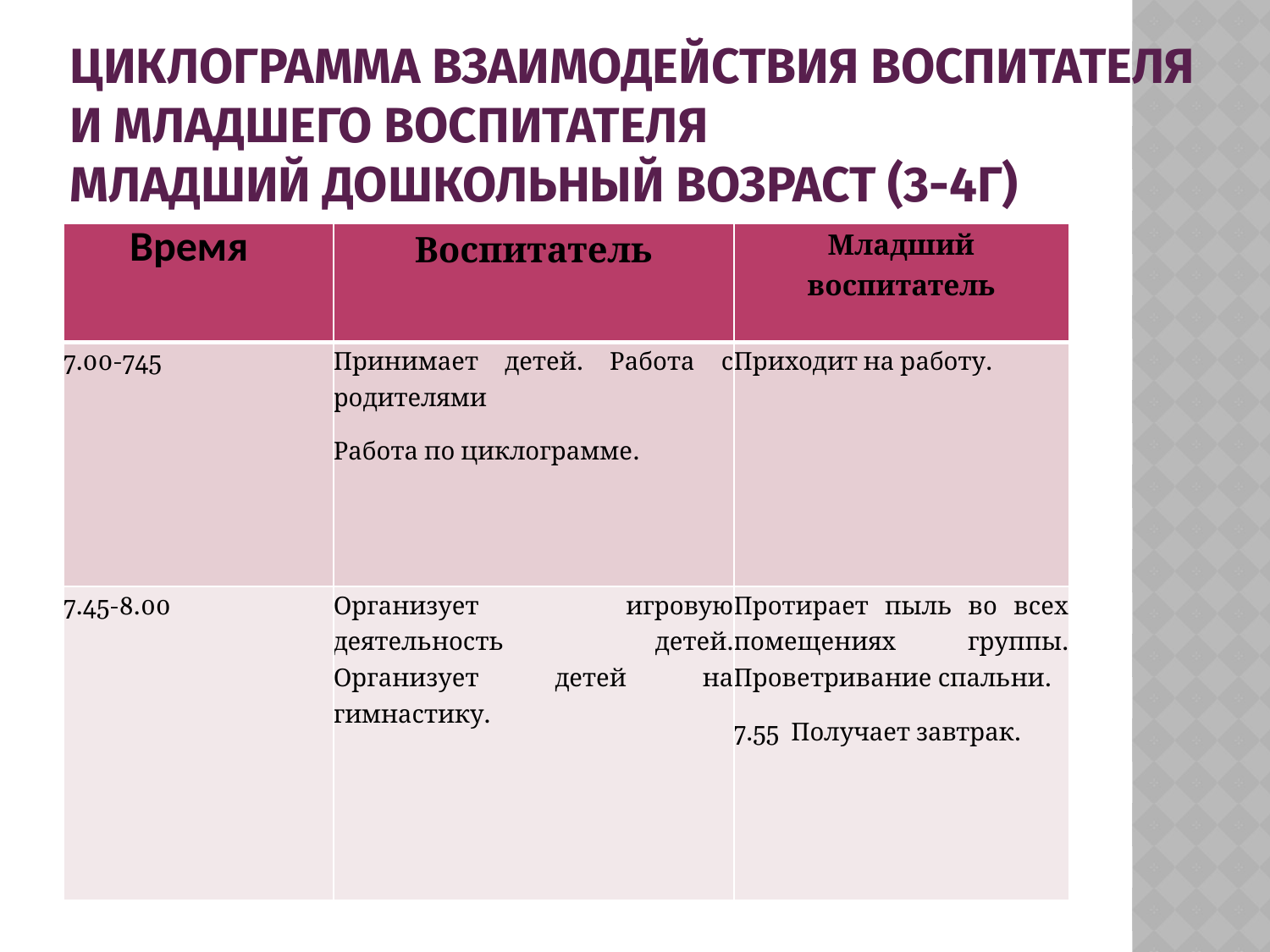

# Циклограмма взаимодействия воспитателя и младшего воспитателя Младший дошкольный возраст (3-4г)
| Время | Воспитатель | Младший воспитатель |
| --- | --- | --- |
| 7.00-745 | Принимает детей. Работа с родителями Работа по циклограмме. | Приходит на работу. |
| 7.45-8.00 | Организует игровую деятельность детей. Организует детей на гимнастику. | Протирает пыль во всех помещениях группы. Проветривание спальни. 7.55  Получает завтрак. |